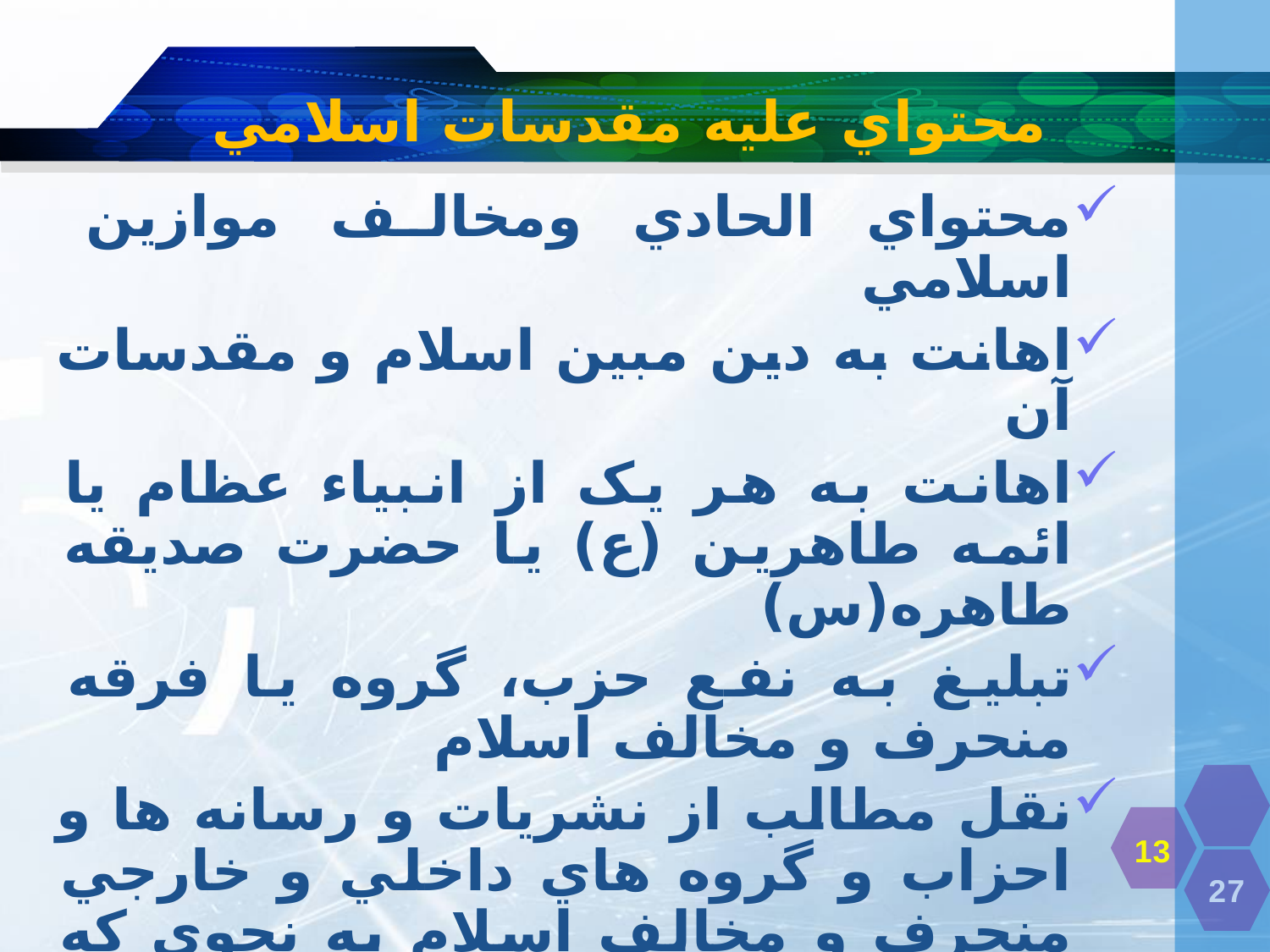

# محتواي عليه مقدسات اسلامي
محتواي الحادي ومخالف موازين اسلامي
اهانت به دين مبين اسلام و مقدسات آن
اهانت به هر يک از انبياء عظام يا ائمه طاهرين (ع) يا حضرت صديقه طاهره(س)
تبليغ به نفع حزب، گروه يا فرقه منحرف و مخالف اسلام
نقل مطالب از نشريات و رسانه ها و احزاب و گروه هاي داخلي و خارجي منحرف و مخالف اسلام به نحوي كه تبليغ ازآنها باشد .
اهانت به امام خميني(ره) و تحريف آثار ايشان
اهانت به مقام معظم رهبري ( امام خامنه اي) و ساير مراجع مسلم تقليد
13
27